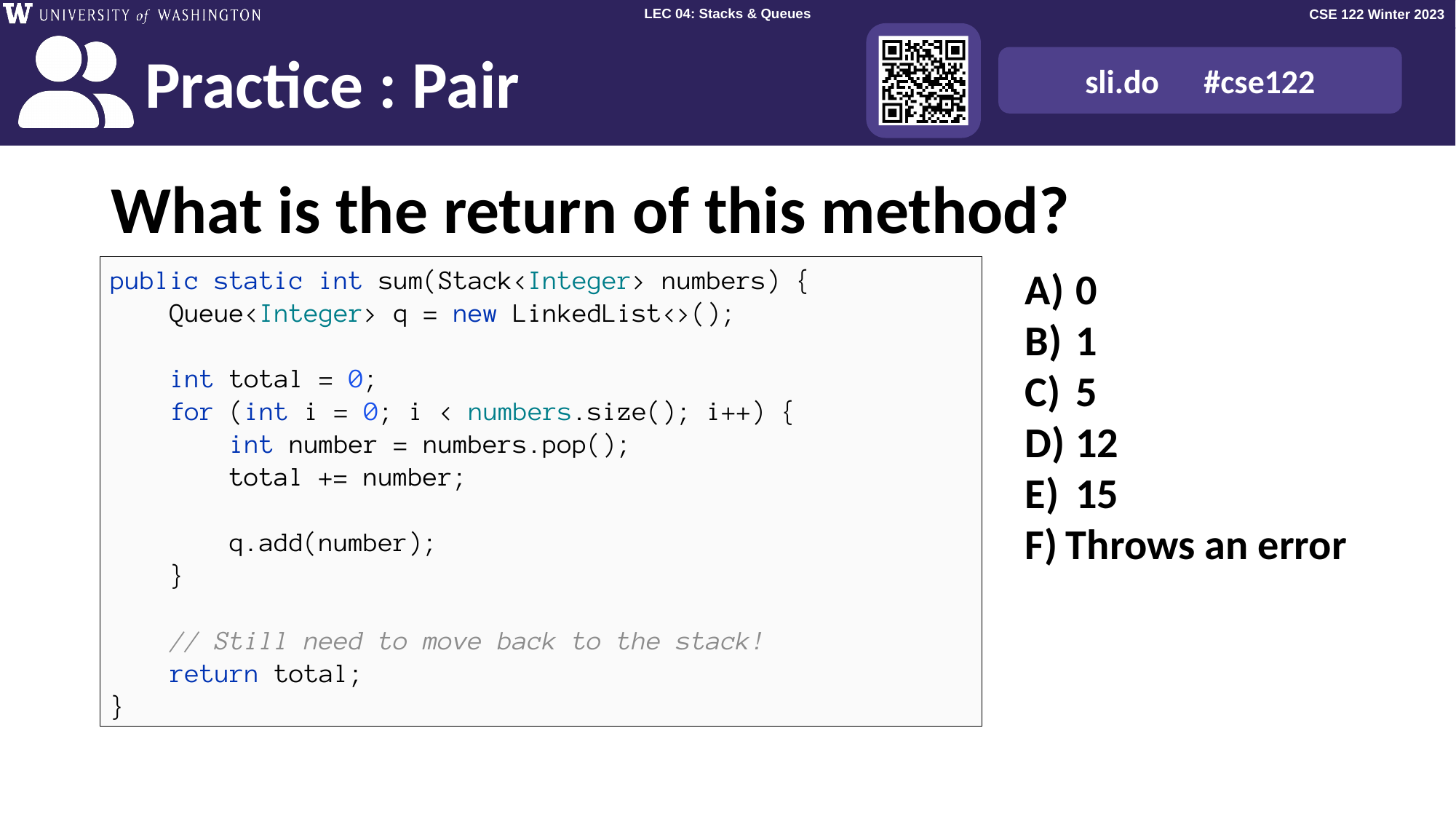

# What is the return of this method?
public static int sum(Stack<Integer> numbers) {
    Queue<Integer> q = new LinkedList<>();
    int total = 0;
    for (int i = 0; i < numbers.size(); i++) {
        int number = numbers.pop();
        total += number;
        q.add(number);
    }
    // Still need to move back to the stack!
    return total;
}
 0
 1
 5
 12
 15
Throws an error